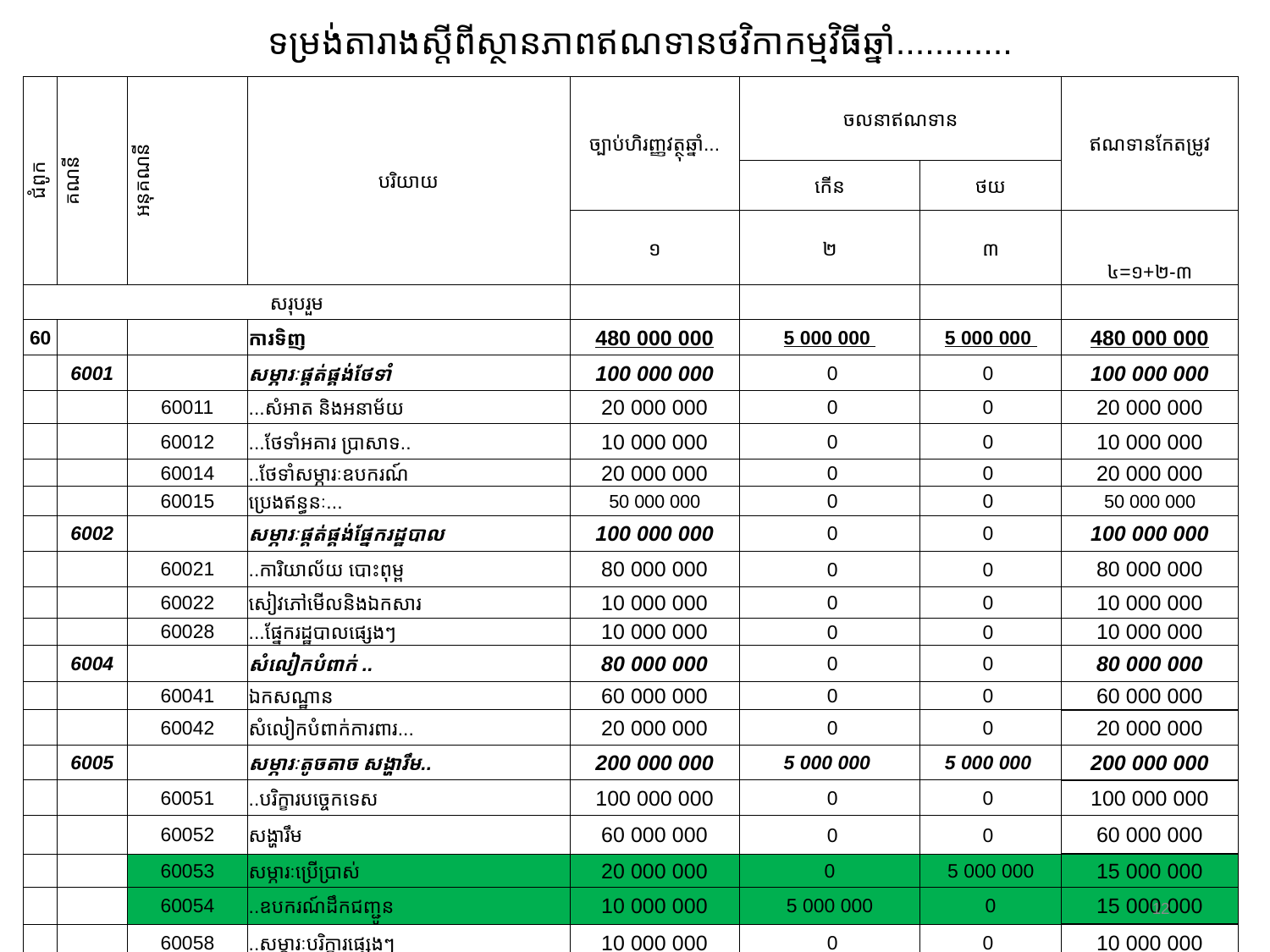

# ទម្រង់​តារាងស្ដីពីស្ថានភាពឥណទានថវិកាកម្មវិធីឆ្នាំ............​
| ជំពូក | គណនី | អនុគណនី | បរិយាយ | ច្បាប់ហិរញ្ញវត្ថុឆ្នាំ... | ចលនាឥណទាន |  | ឥណទានកែតម្រូវ |
| --- | --- | --- | --- | --- | --- | --- | --- |
|  |  |  |  |  | កើន | ថយ |  |
|  |  |  |  | ១ | ២ | ៣ | ៤=១+២-៣ |
| សរុបរួម |  |  |  |  |  |  |  |
| 60 |  |  | ការទិញ | 480 000 000 | 5 000 000 | 5 000 000 | 480 000 000 |
|  | 6001 |  | សម្ភារៈផ្គត់ផ្គង់ថែទាំ | 100 000 000 | 0 | 0 | 100 000 000 |
|  |  | 60011 | ...សំអាត និងអនាម័យ | 20 000 000 | 0 | 0 | 20 000 000 |
|  |  | 60012 | ...ថែទាំអគារ ប្រាសាទ.. | 10 000 000 | 0 | 0 | 10 000 000 |
|  |  | 60014 | ..ថែទាំសម្ភារៈឧបករណ៍ | 20 000 000 | 0 | 0 | 20 000 000 |
|  |  | 60015 | ប្រេងឥន្ធនៈ... | 50 000 000 | 0 | 0 | 50 000 000 |
|  | 6002 |  | សម្ភារៈផ្គត់ផ្គង់ផ្នែករដ្ឋបាល | 100 000 000 | 0 | 0 | 100 000 000 |
|  |  | 60021 | ..ការិយាល័យ បោះពុម្ព | 80 000 000 | 0 | 0 | 80 000 000 |
|  |  | 60022 | សៀវភៅមើលនិងឯកសារ | 10 000 000 | 0 | 0 | 10 000 000 |
|  |  | 60028 | ...ផ្នែករដ្ឋបាលផ្សេងៗ | 10 000 000 | 0 | 0 | 10 000 000 |
|  | 6004 |  | សំលៀកបំពាក់ .. | 80 000 000 | 0 | 0 | 80 000 000 |
|  |  | 60041 | ឯកសណ្ឋាន | 60 000 000 | 0 | 0 | 60 000 000 |
|  |  | 60042 | សំលៀកបំពាក់ការពារ... | 20 000 000 | 0 | 0 | 20 000 000 |
|  | 6005 |  | សម្ភារៈតូចតាច សង្ហារឹម.. | 200 000 000 | 5 000 000 | 5 000 000 | 200 000 000 |
|  |  | 60051 | ..បរិក្ខារបច្ចេកទេស | 100 000 000 | 0 | 0 | 100 000 000 |
|  |  | 60052 | សង្ហារឹម | 60 000 000 | 0 | 0 | 60 000 000 |
|  |  | 60053 | សម្ភារៈប្រើប្រាស់ | 20 000 000 | 0 | 5 000 000 | 15 000 000 |
|  |  | 60054 | ..ឧបករណ៍ដឹកជញ្ជូន | 10 000 000 | 5 000 000 | 0 | 15 000 000 |
|  |  | 60058 | ..សម្ភារៈបរិក្ខារផ្សេងៗ | 10 000 000 | 0 | 0 | 10 000 000 |
12